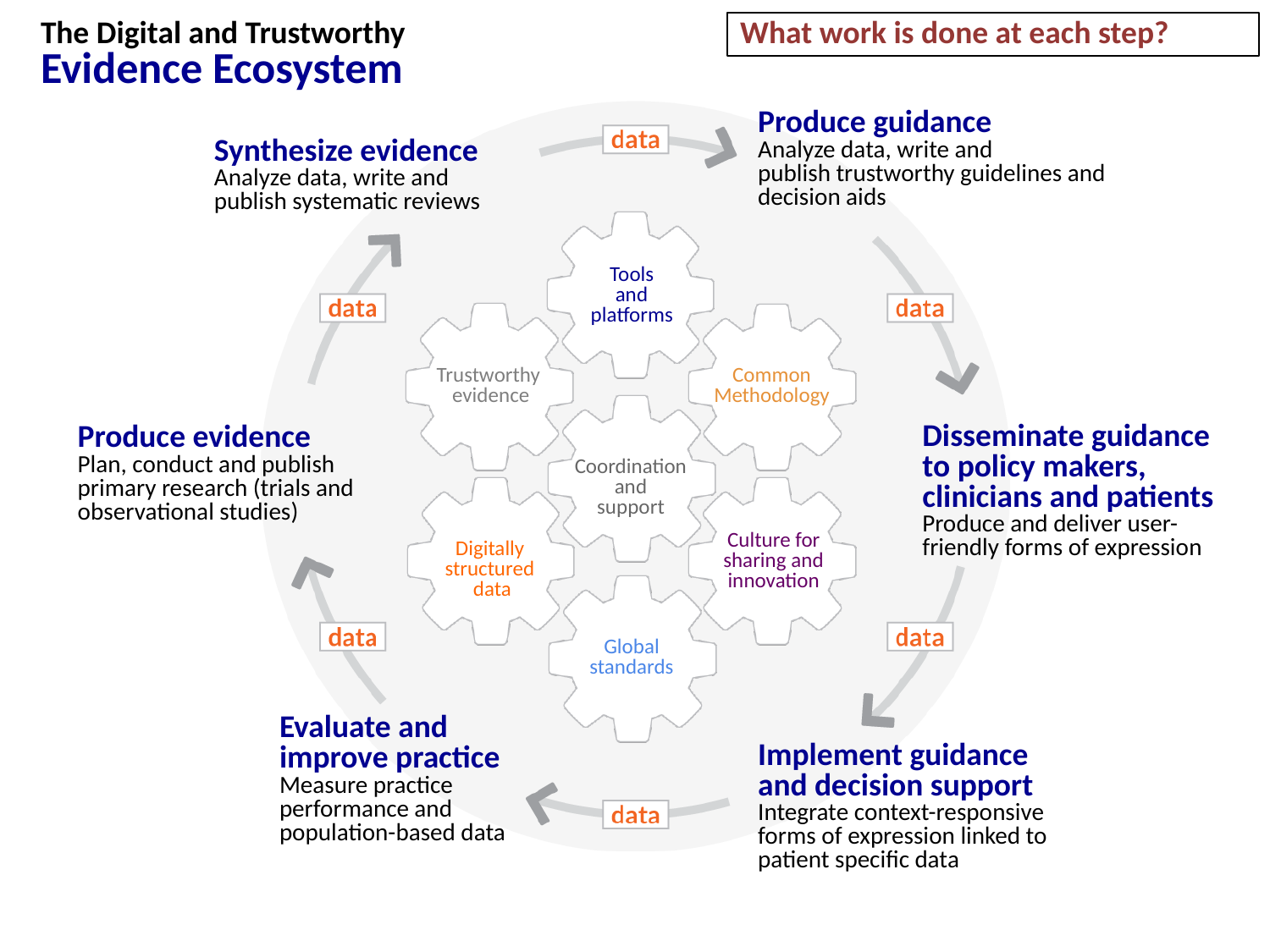

What work is done at each step?
Produce guidance
Analyze data, write and
publish trustworthy guidelines and decision aids
Synthesize evidence
Analyze data, write and
publish systematic reviews
Disseminate guidance
to policy makers, clinicians and patients
Produce and deliver user-friendly forms of expression
Produce evidence
Plan, conduct and publish
primary research (trials and
observational studies)
Evaluate and
improve practice
Measure practice performance and population-based data
Implement guidance and decision support
Integrate context-responsive forms of expression linked to patient specific data